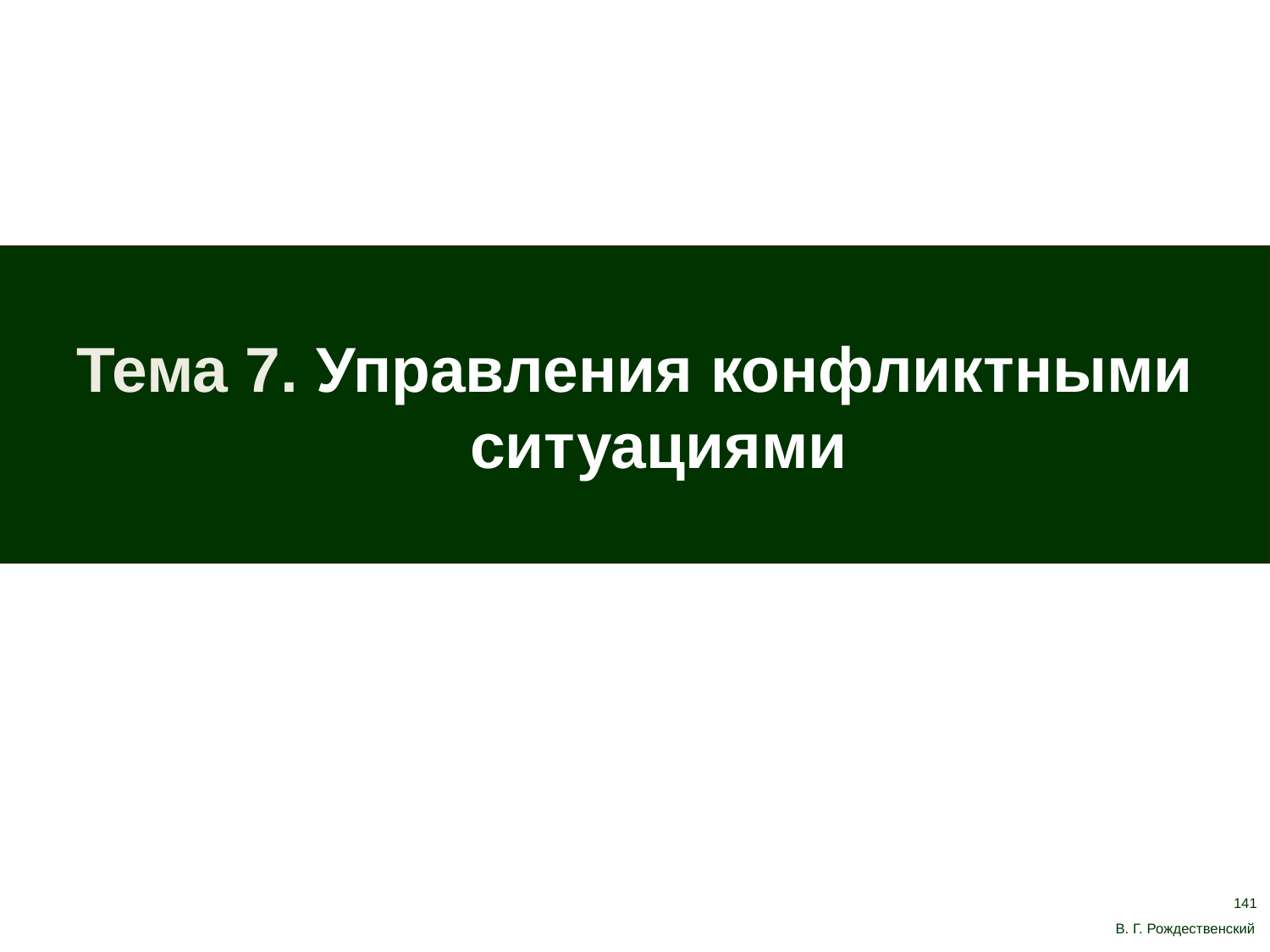

Тема 7. Управления конфликтными ситуациями

141
В. Г. Рождественский